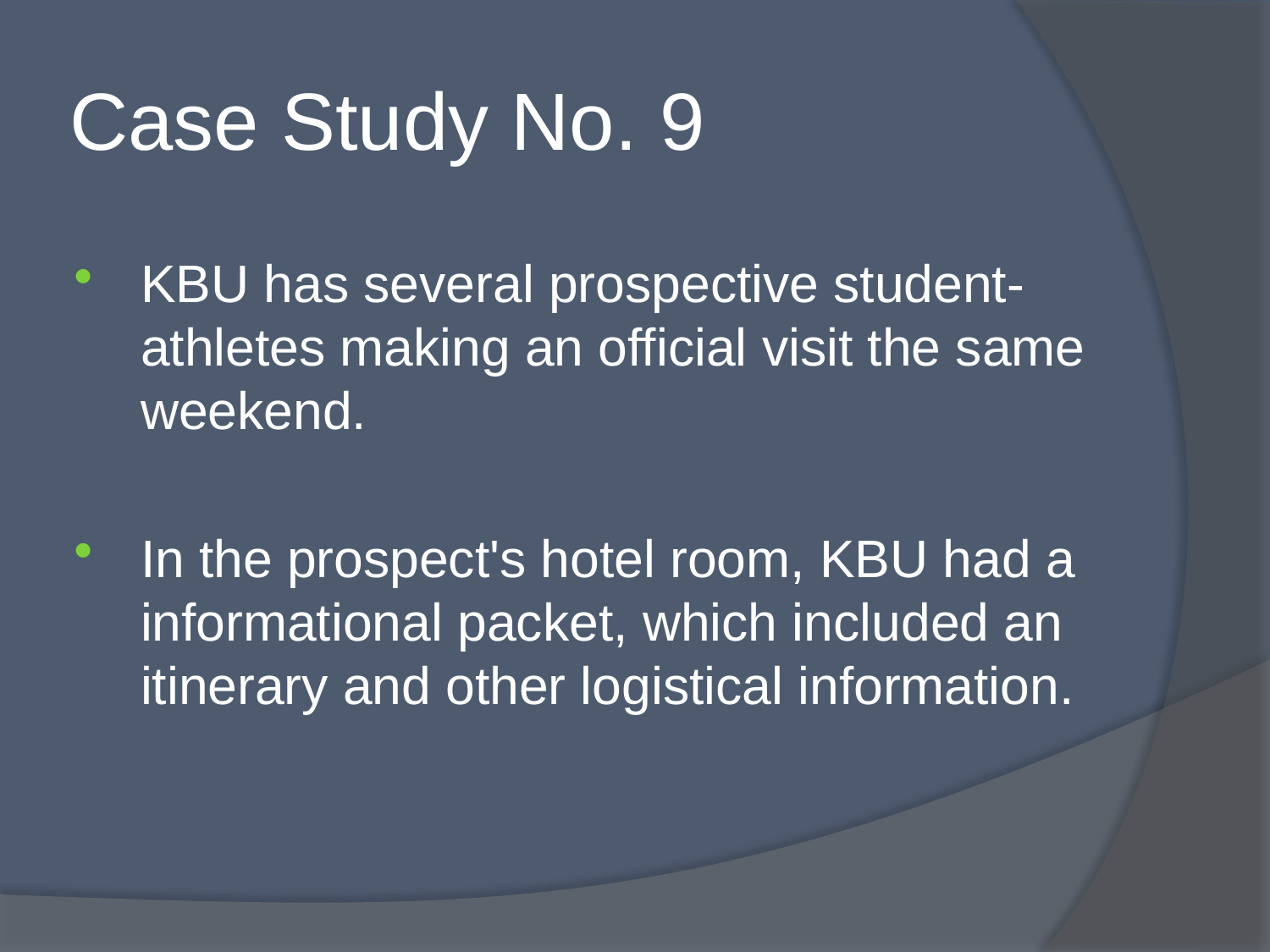

# Case Study No. 9
KBU has several prospective student-athletes making an official visit the same weekend.

In the prospect's hotel room, KBU had a informational packet, which included an itinerary and other logistical information.